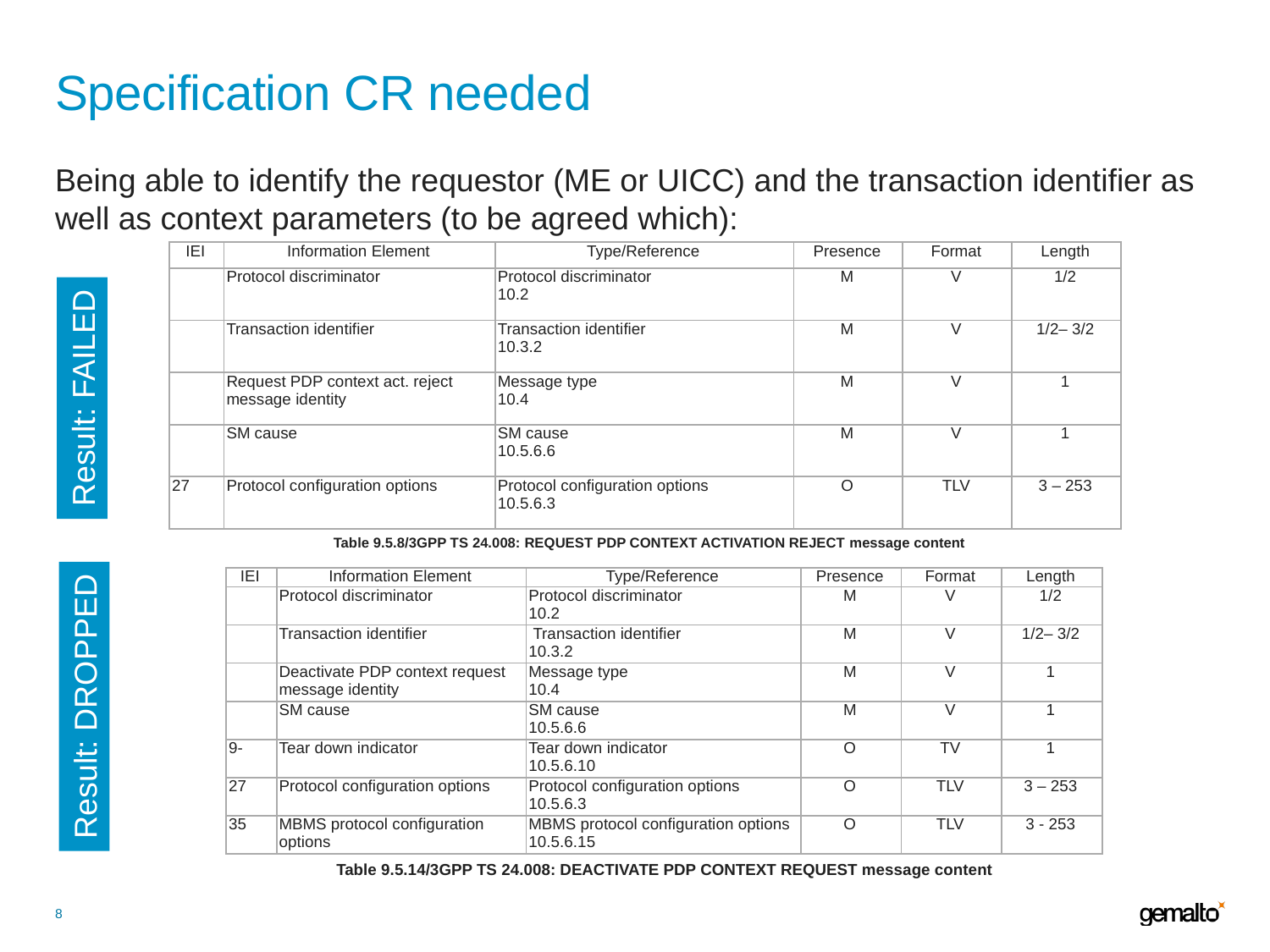

# Specification CR needed
Being able to identify the requestor (ME or UICC) and the transaction identifier as well as context parameters (to be agreed which):

| IEI | Information Element | Type/Reference | Presence | Format | Length |
| --- | --- | --- | --- | --- | --- |
|  | Protocol discriminator | Protocol discriminator 10.2 | M | V | 1/2 |
|  | Transaction identifier | Transaction identifier 10.3.2 | M | V | 1/2– 3/2 |
|  | Request PDP context act. reject message identity | Message type 10.4 | M | V | 1 |
|  | SM cause | SM cause 10.5.6.6 | M | V | 1 |
| 27 | Protocol configuration options | Protocol configuration options 10.5.6.3 | O | TLV | 3 – 253 |
Result: FAILED
Table 9.5.8/3GPP TS 24.008: request PDP context ACTIVATION reject message content
| IEI | Information Element | Type/Reference | Presence | Format | Length |
| --- | --- | --- | --- | --- | --- |
|  | Protocol discriminator | Protocol discriminator 10.2 | M | V | 1/2 |
|  | Transaction identifier | Transaction identifier 10.3.2 | M | V | 1/2– 3/2 |
|  | Deactivate PDP context request message identity | Message type 10.4 | M | V | 1 |
|  | SM cause | SM cause 10.5.6.6 | M | V | 1 |
| 9- | Tear down indicator | Tear down indicator 10.5.6.10 | O | TV | 1 |
| 27 | Protocol configuration options | Protocol configuration options 10.5.6.3 | O | TLV | 3 – 253 |
| 35 | MBMS protocol configuration options | MBMS protocol configuration options 10.5.6.15 | O | TLV | 3 - 253 |
Result: DROPPED
Table 9.5.14/3GPP TS 24.008: deactivate PDP context request message content
8